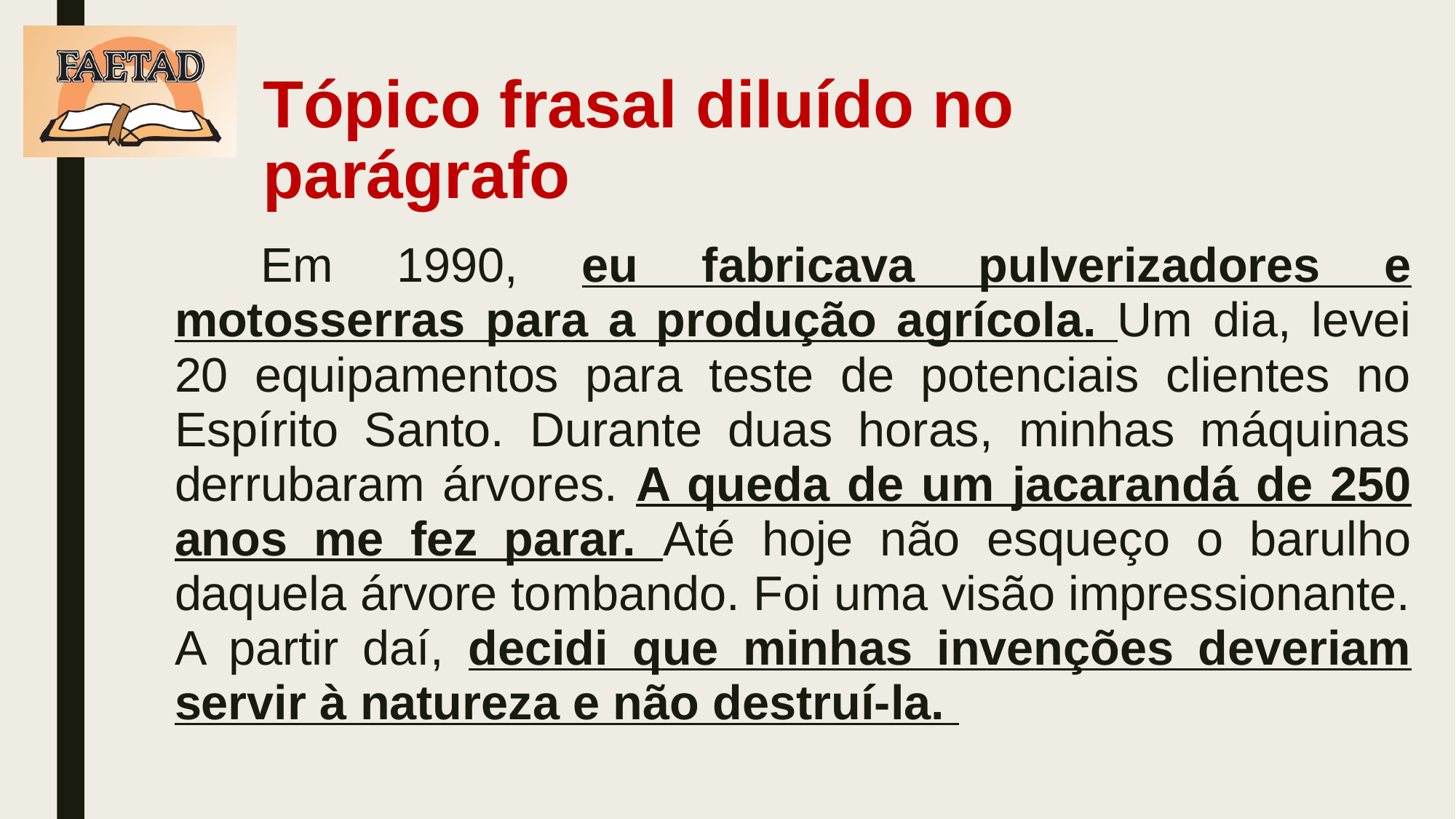

# Tópico frasal diluído no parágrafo
Em 1990, eu fabricava pulverizadores e motosserras para a produção agrícola. Um dia, levei 20 equipamentos para teste de potenciais clientes no Espírito Santo. Durante duas horas, minhas máquinas derrubaram árvores. A queda de um jacarandá de 250 anos me fez parar. Até hoje não esqueço o barulho daquela árvore tombando. Foi uma visão impressionante. A partir daí, decidi que minhas invenções deveriam servir à natureza e não destruí-la.